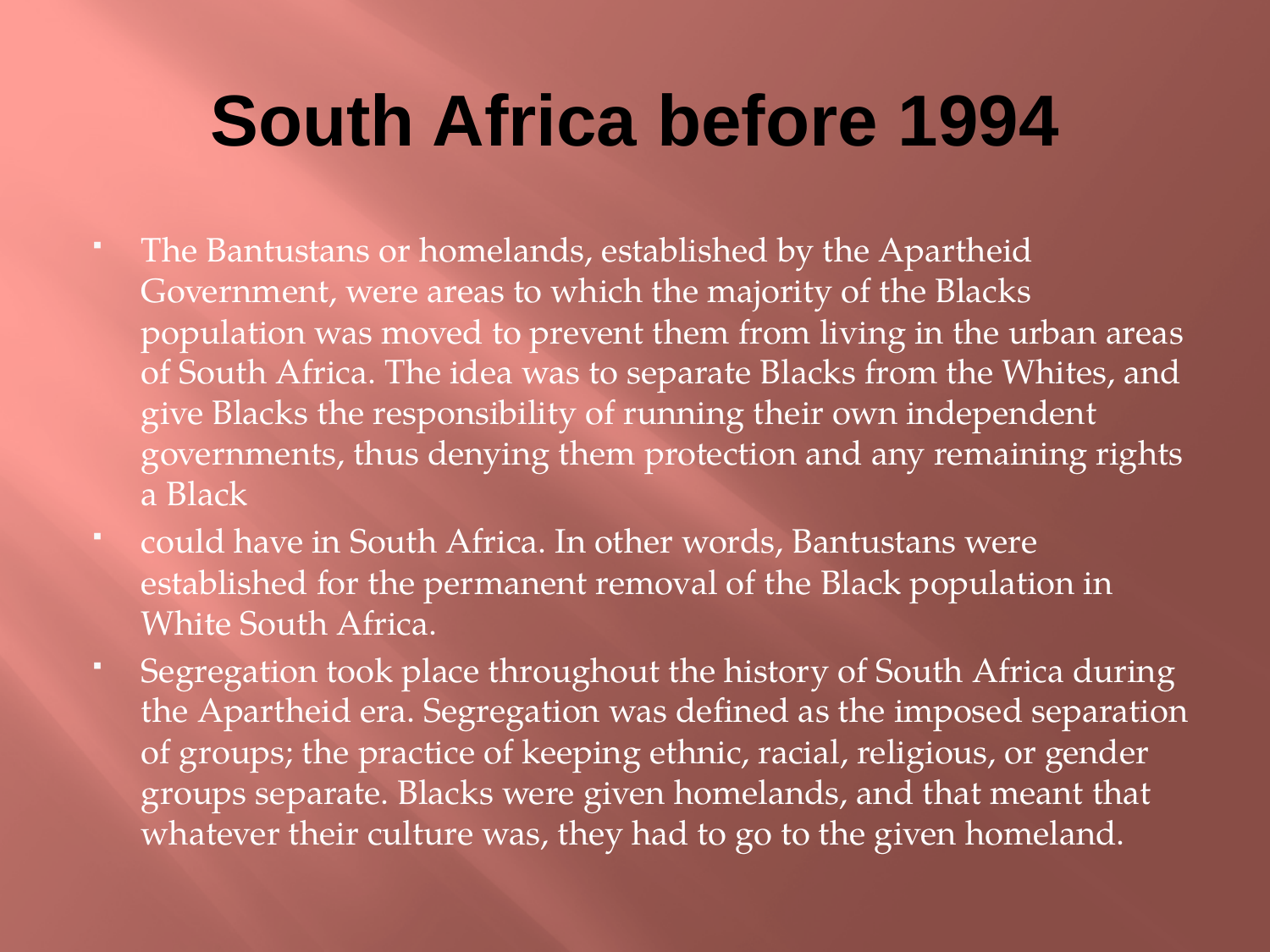

# South Africa before 1994
The Bantustans or homelands, established by the Apartheid Government, were areas to which the majority of the Blacks population was moved to prevent them from living in the urban areas of South Africa. The idea was to separate Blacks from the Whites, and give Blacks the responsibility of running their own independent governments, thus denying them protection and any remaining rights a Black
could have in South Africa. In other words, Bantustans were established for the permanent removal of the Black population in White South Africa.
Segregation took place throughout the history of South Africa during the Apartheid era. Segregation was defined as the imposed separation of groups; the practice of keeping ethnic, racial, religious, or gender groups separate. Blacks were given homelands, and that meant that whatever their culture was, they had to go to the given homeland.